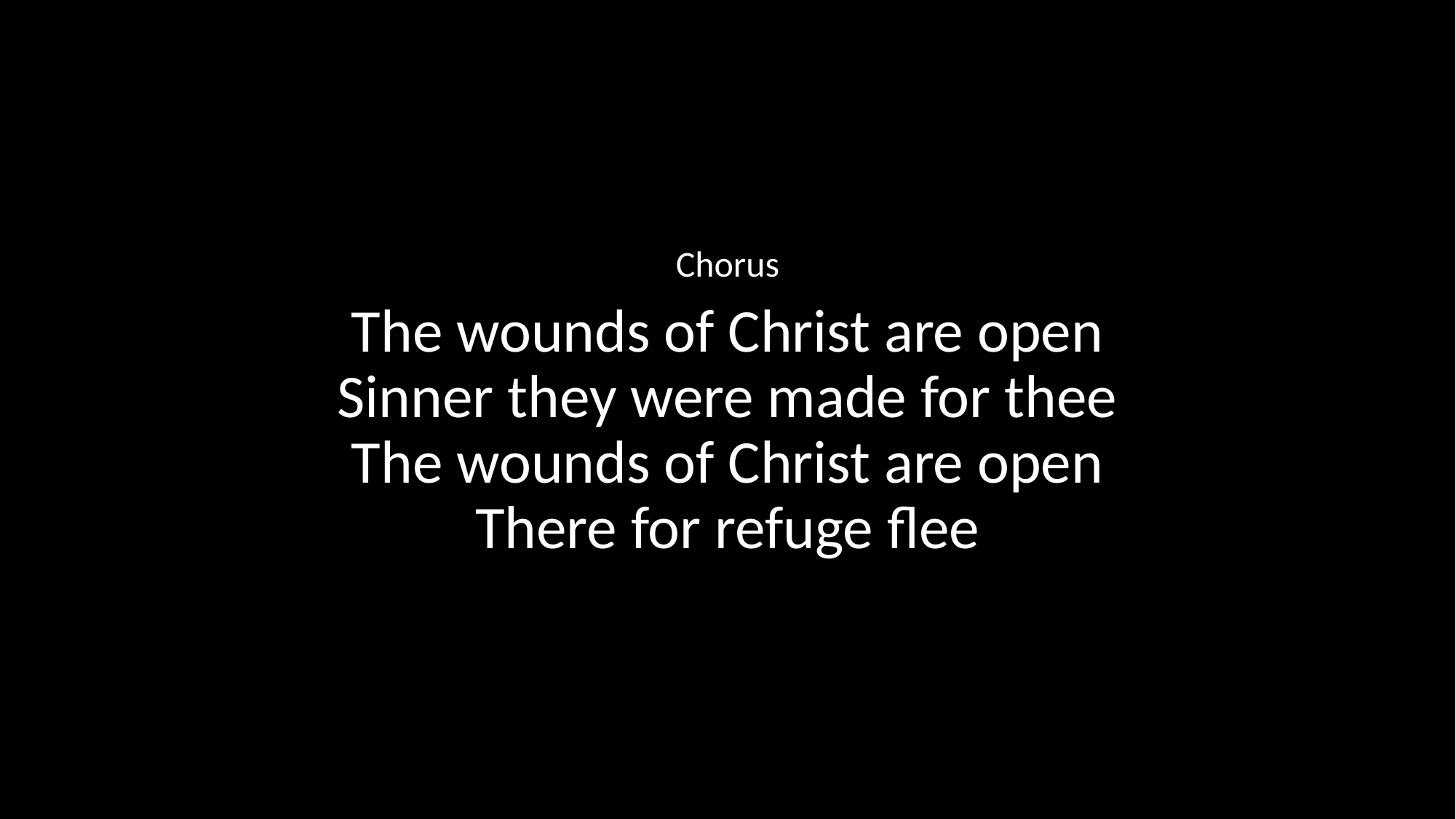

Chorus
The wounds of Christ are open
Sinner they were made for thee
The wounds of Christ are open
There for refuge flee